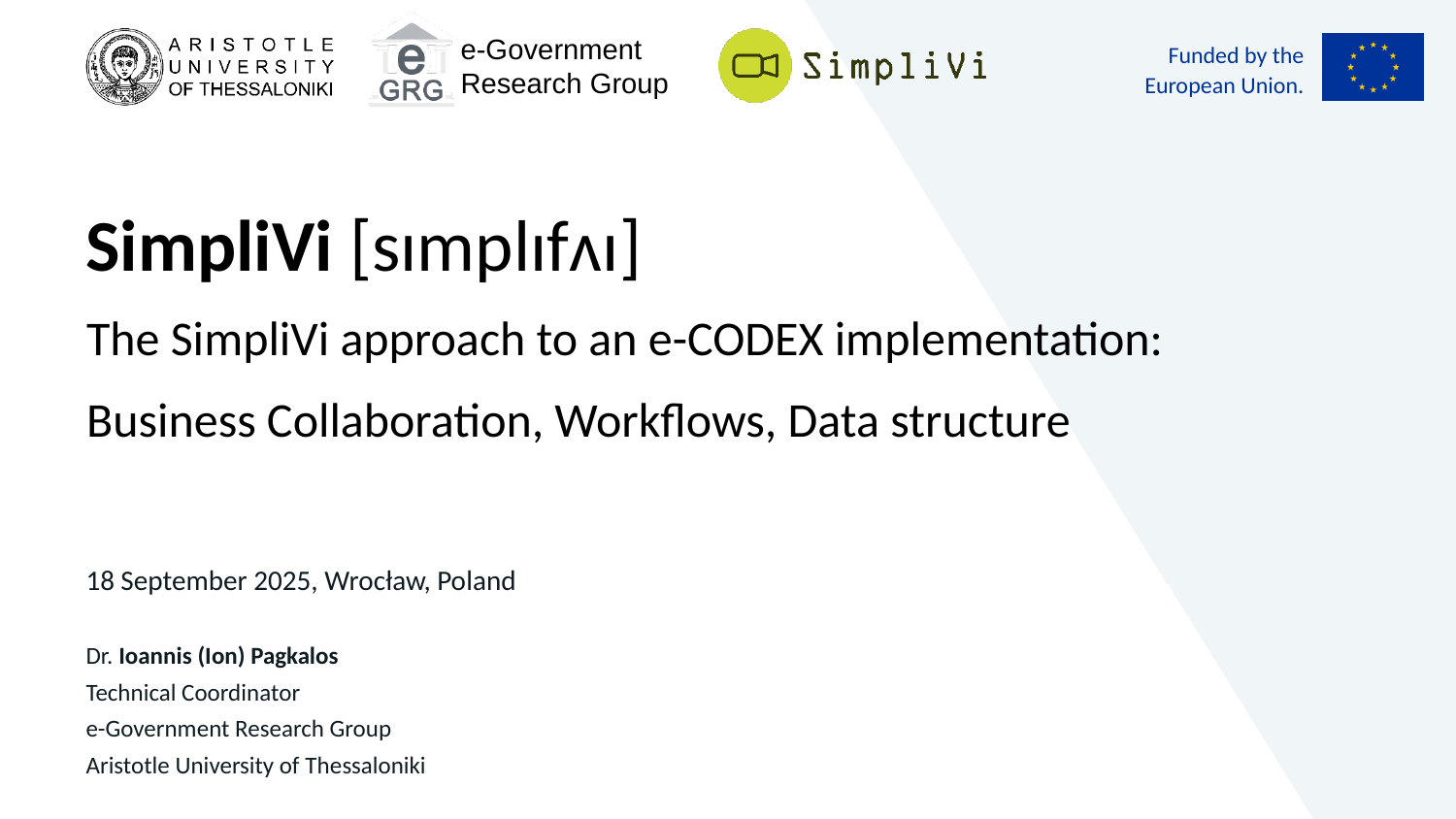

# SimpliVi [sɪmplɪfʌɪ]
The SimpliVi approach to an e-CODEX implementation:
Business Collaboration, Workflows, Data structure

18 September 2025, Wrocław, Poland

Dr. Ioannis (Ion) Pagkalos
Technical Coordinator
e-Government Research Group
Aristotle University of Thessaloniki